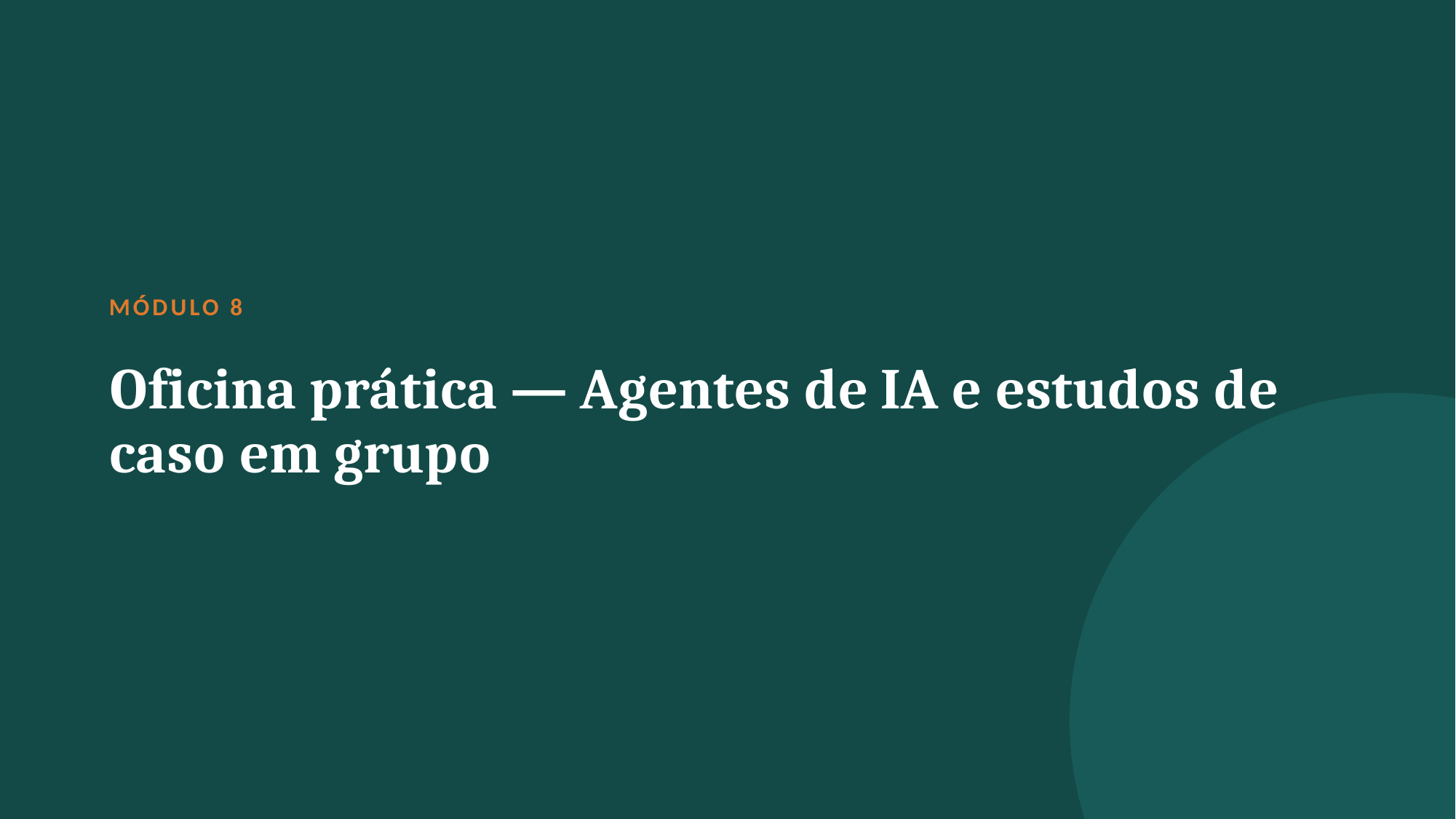

MÓDULO 8
Oficina prática — Agentes de IA e estudos de caso em grupo